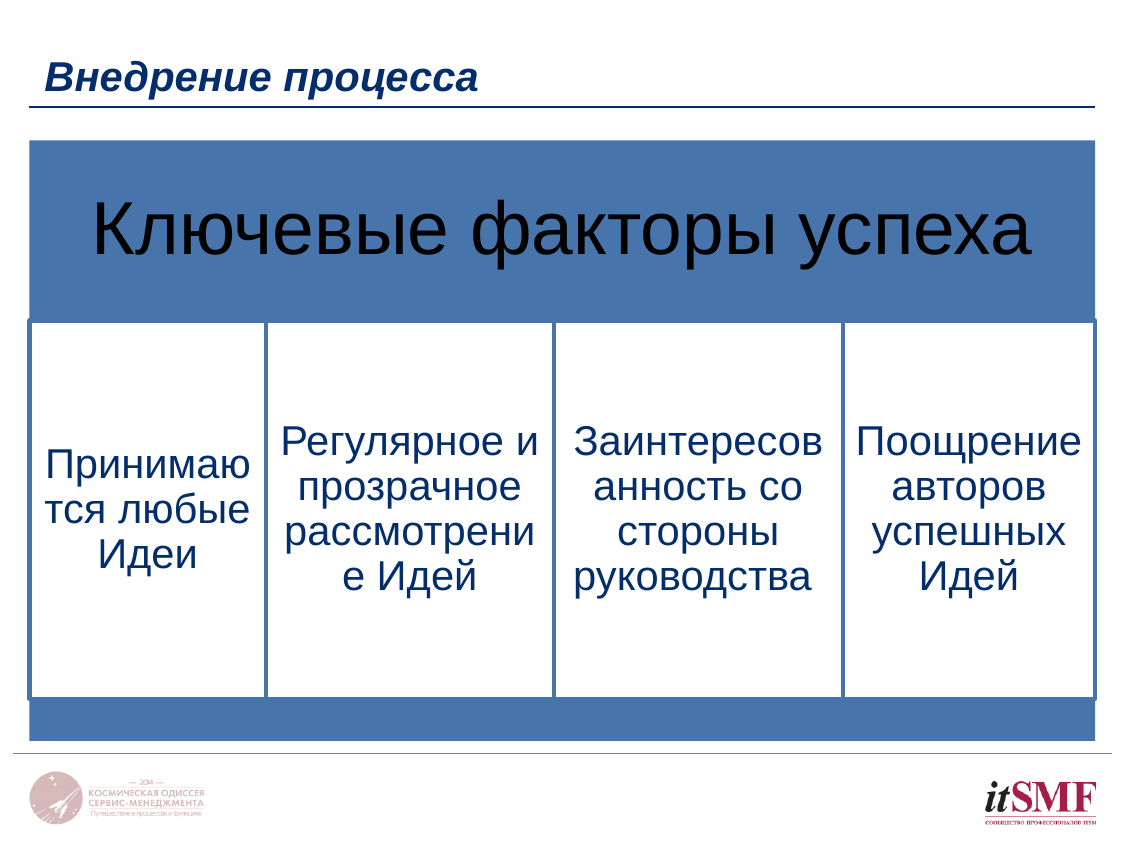

# Внедрение процесса
Ключевые факторы успеха
Принимаются любые Идеи
Регулярное и прозрачное рассмотрение Идей
Заинтересованность со стороны руководства
Поощрение авторов успешных Идей